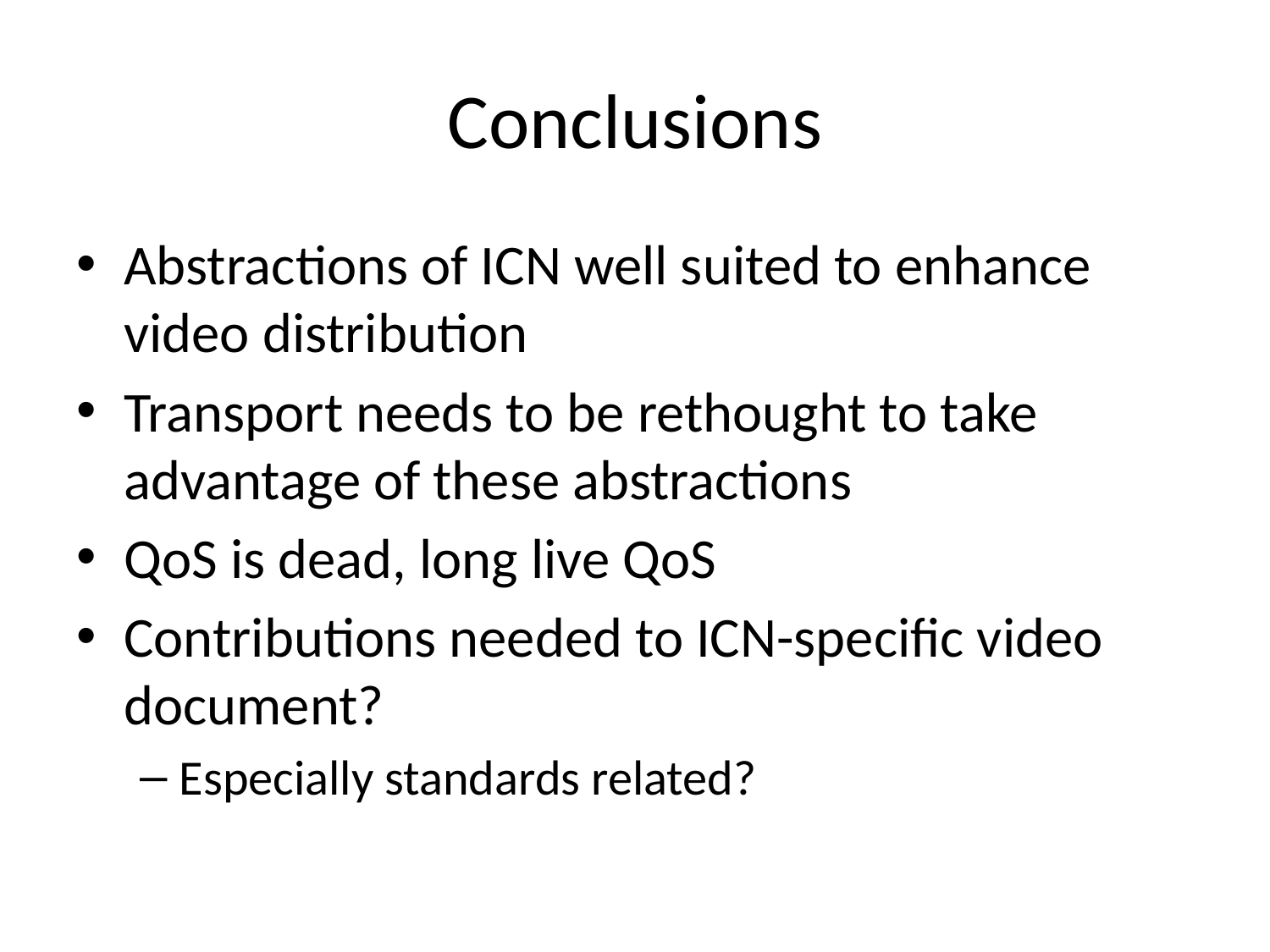

# Conclusions
Abstractions of ICN well suited to enhance video distribution
Transport needs to be rethought to take advantage of these abstractions
QoS is dead, long live QoS
Contributions needed to ICN-specific video document?
Especially standards related?